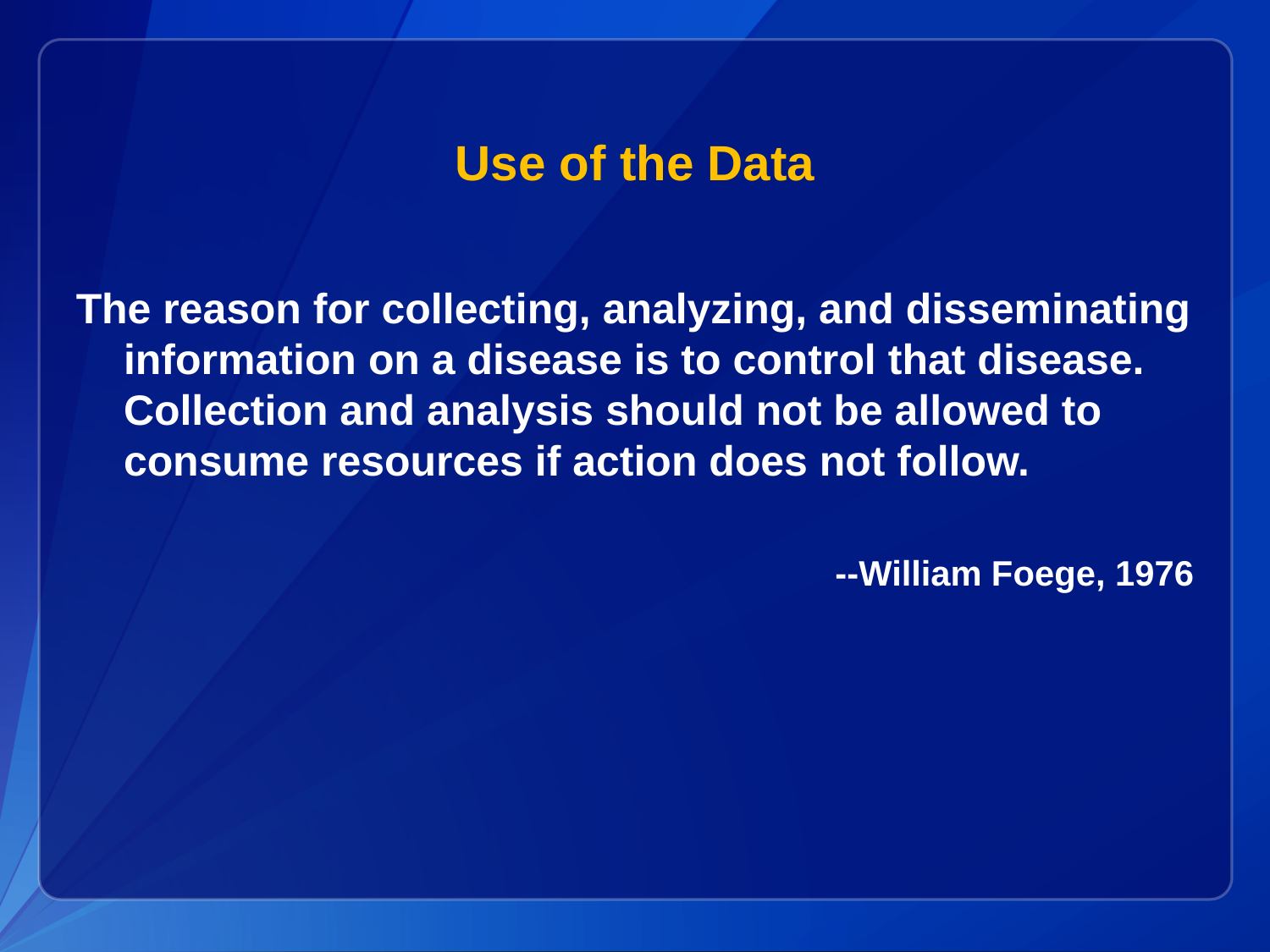

# Use of the Data
The reason for collecting, analyzing, and disseminating information on a disease is to control that disease.  Collection and analysis should not be allowed to consume resources if action does not follow.

--William Foege, 1976